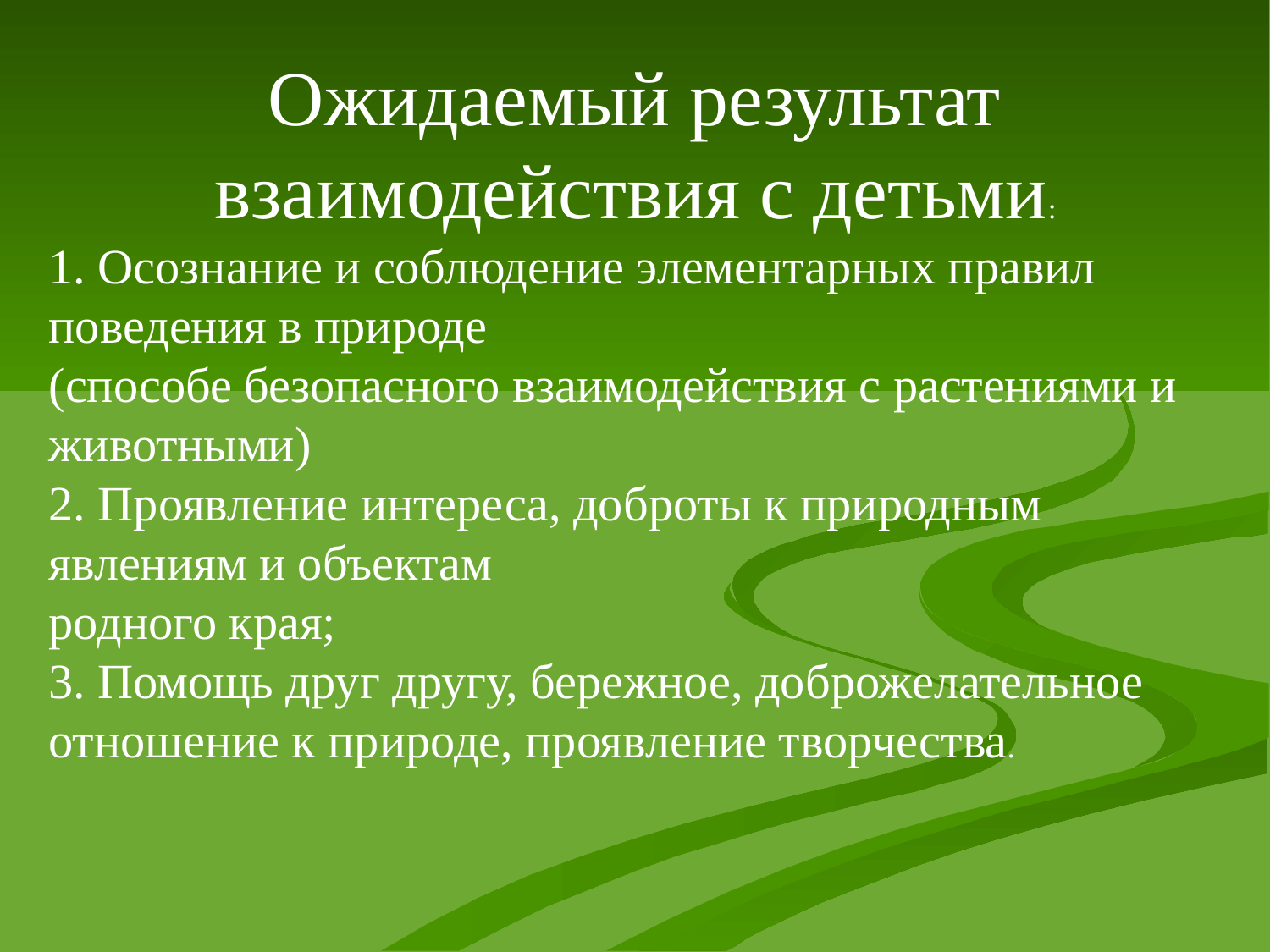

Ожидаемый результат взаимодействия с детьми:
1. Осознание и соблюдение элементарных правил поведения в природе
(способе безопасного взаимодействия с растениями и животными)
2. Проявление интереса, доброты к природным явлениям и объектам
родного края;
3. Помощь друг другу, бережное, доброжелательное отношение к природе, проявление творчества.